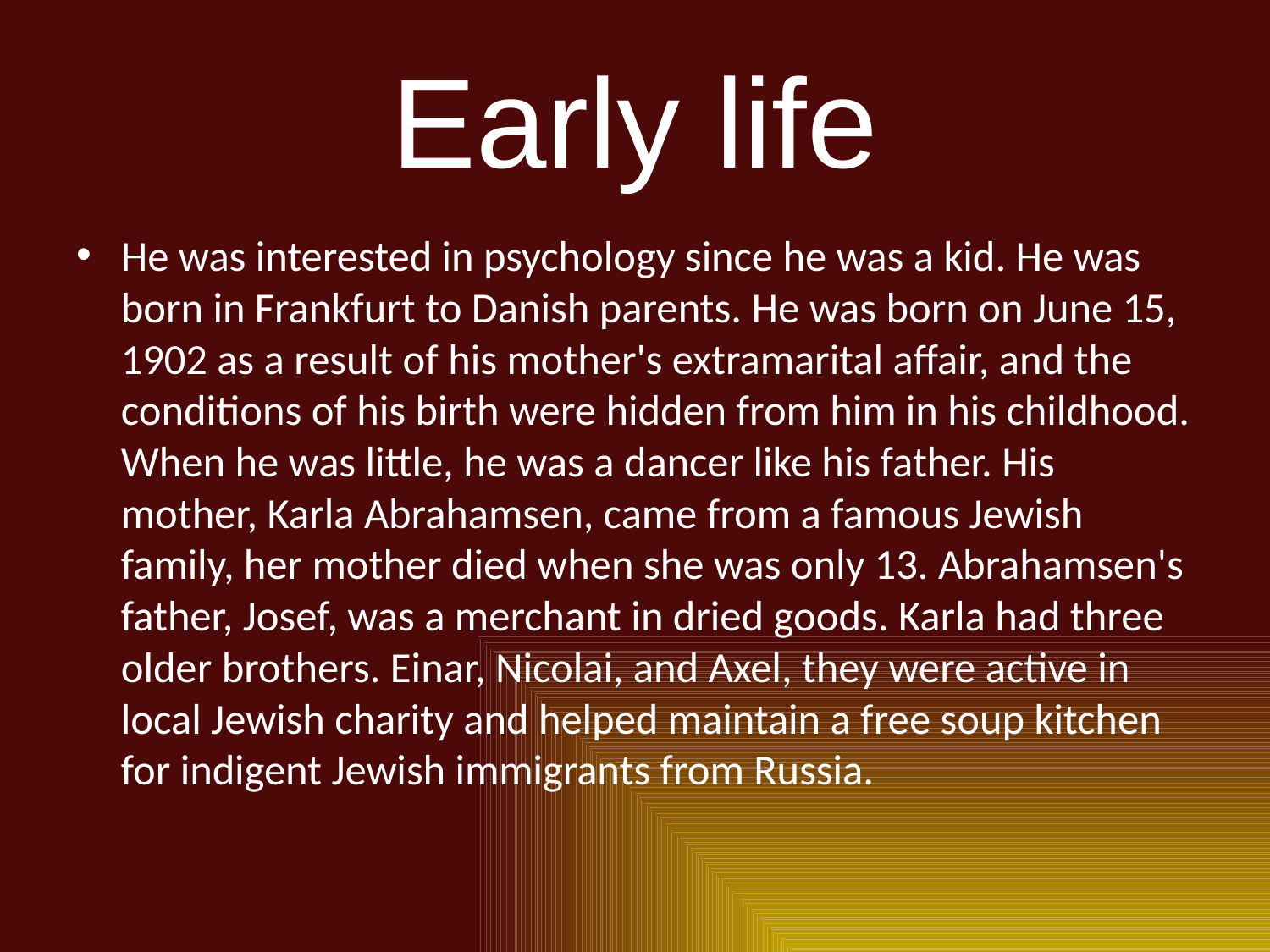

# Early life
He was interested in psychology since he was a kid. He was born in Frankfurt to Danish parents. He was born on June 15, 1902 as a result of his mother's extramarital affair, and the conditions of his birth were hidden from him in his childhood. When he was little, he was a dancer like his father. His mother, Karla Abrahamsen, came from a famous Jewish family, her mother died when she was only 13. Abrahamsen's father, Josef, was a merchant in dried goods. Karla had three older brothers. Einar, Nicolai, and Axel, they were active in local Jewish charity and helped maintain a free soup kitchen for indigent Jewish immigrants from Russia.